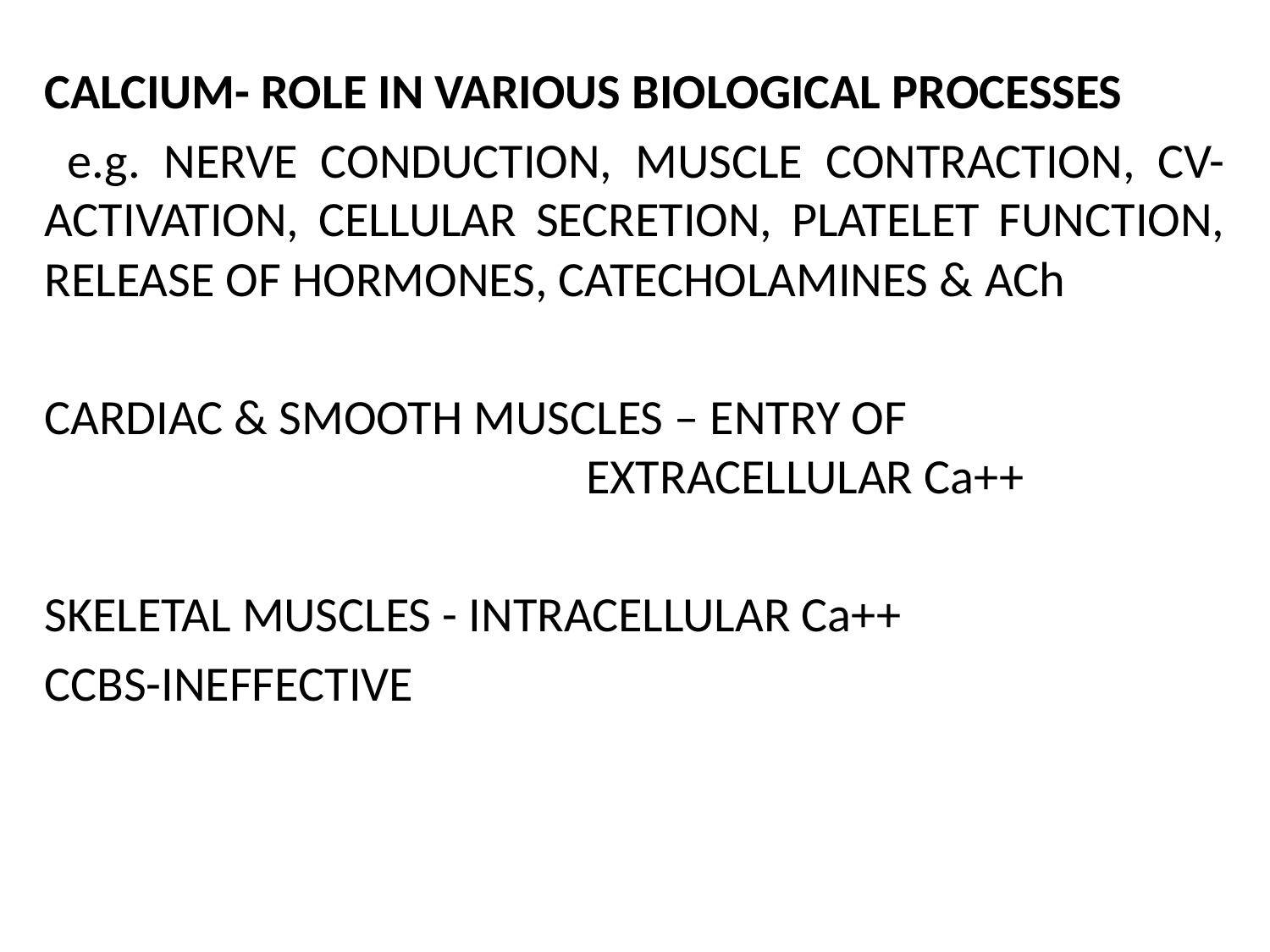

CALCIUM- ROLE IN VARIOUS BIOLOGICAL PROCESSES
 e.g. NERVE CONDUCTION, MUSCLE CONTRACTION, CV-ACTIVATION, CELLULAR SECRETION, PLATELET FUNCTION, RELEASE OF HORMONES, CATECHOLAMINES & ACh

CARDIAC & SMOOTH MUSCLES – ENTRY OF 							   EXTRACELLULAR Ca++

SKELETAL MUSCLES - INTRACELLULAR Ca++
CCBS-INEFFECTIVE